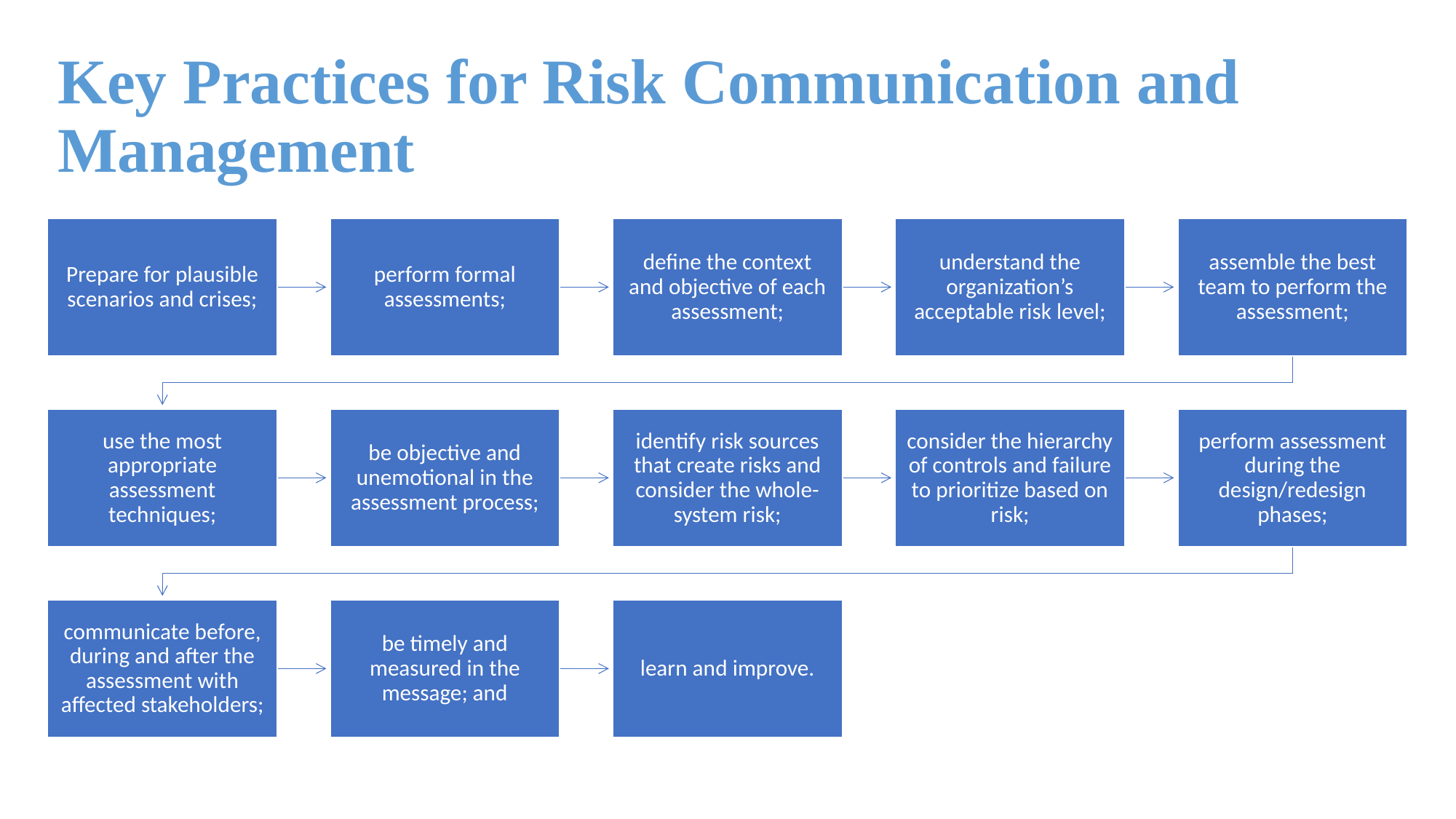

# Key Practices for Risk Communication and Management

Prepare for plausible scenarios and crises;

perform formal assessments;

define the context and objective of each assessment;

understand the organization’s acceptable risk level;

assemble the best team to perform the assessment;

use the most appropriate assessment techniques;

be objective and unemotional in the assessment process;

identify risk sources that create risks and consider the whole-system risk;

consider the hierarchy of controls and failure to prioritize based on risk;

perform assessment during the design/redesign phases;

communicate before, during and after the assessment with affected stakeholders;

be timely and measured in the message; and
learn and improve.